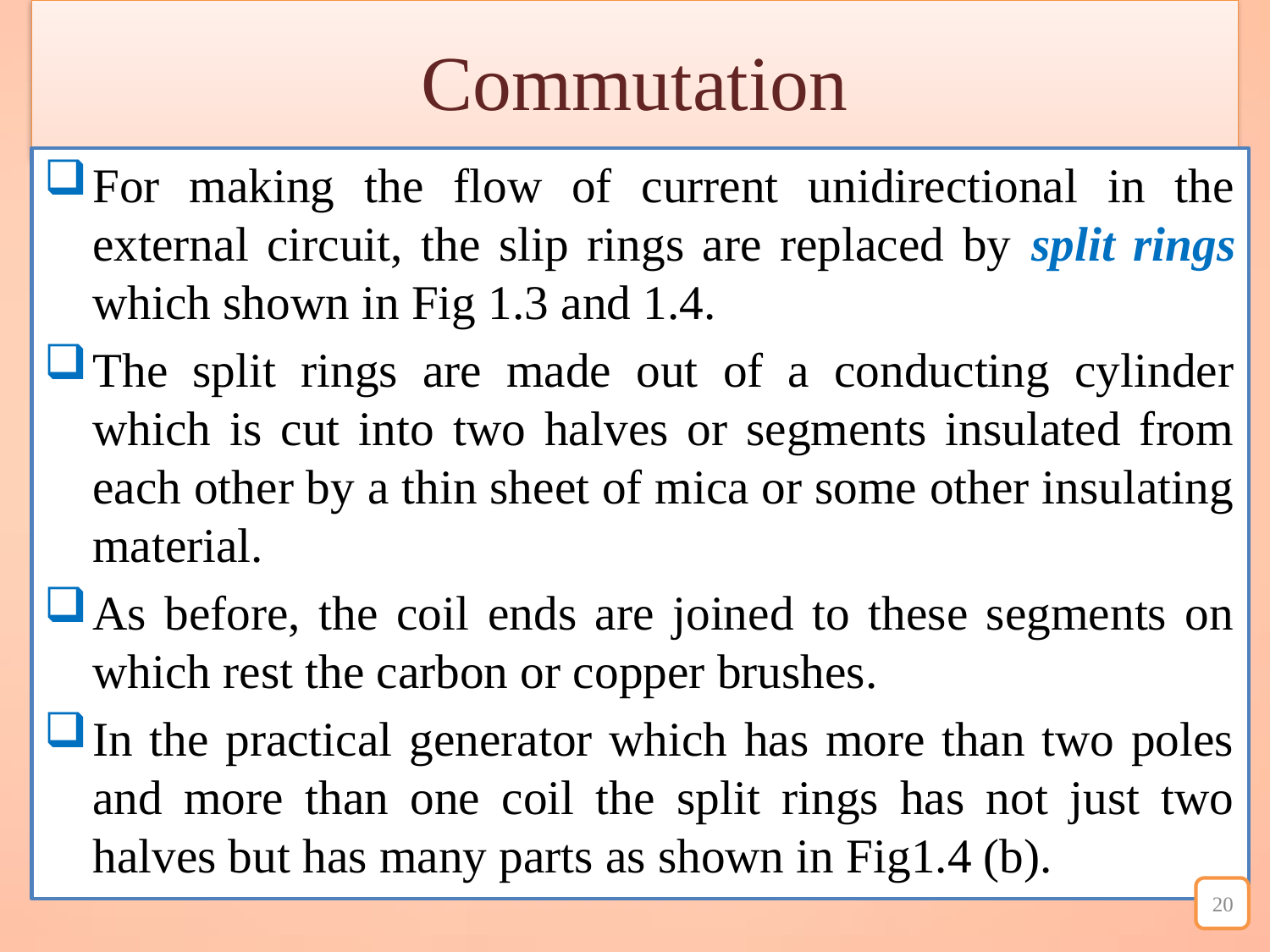

# Commutation
For making the flow of current unidirectional in the external circuit, the slip rings are replaced by split rings which shown in Fig 1.3 and 1.4.
The split rings are made out of a conducting cylinder which is cut into two halves or segments insulated from each other by a thin sheet of mica or some other insulating material.
As before, the coil ends are joined to these segments on which rest the carbon or copper brushes.
In the practical generator which has more than two poles and more than one coil the split rings has not just two halves but has many parts as shown in Fig1.4 (b).
20